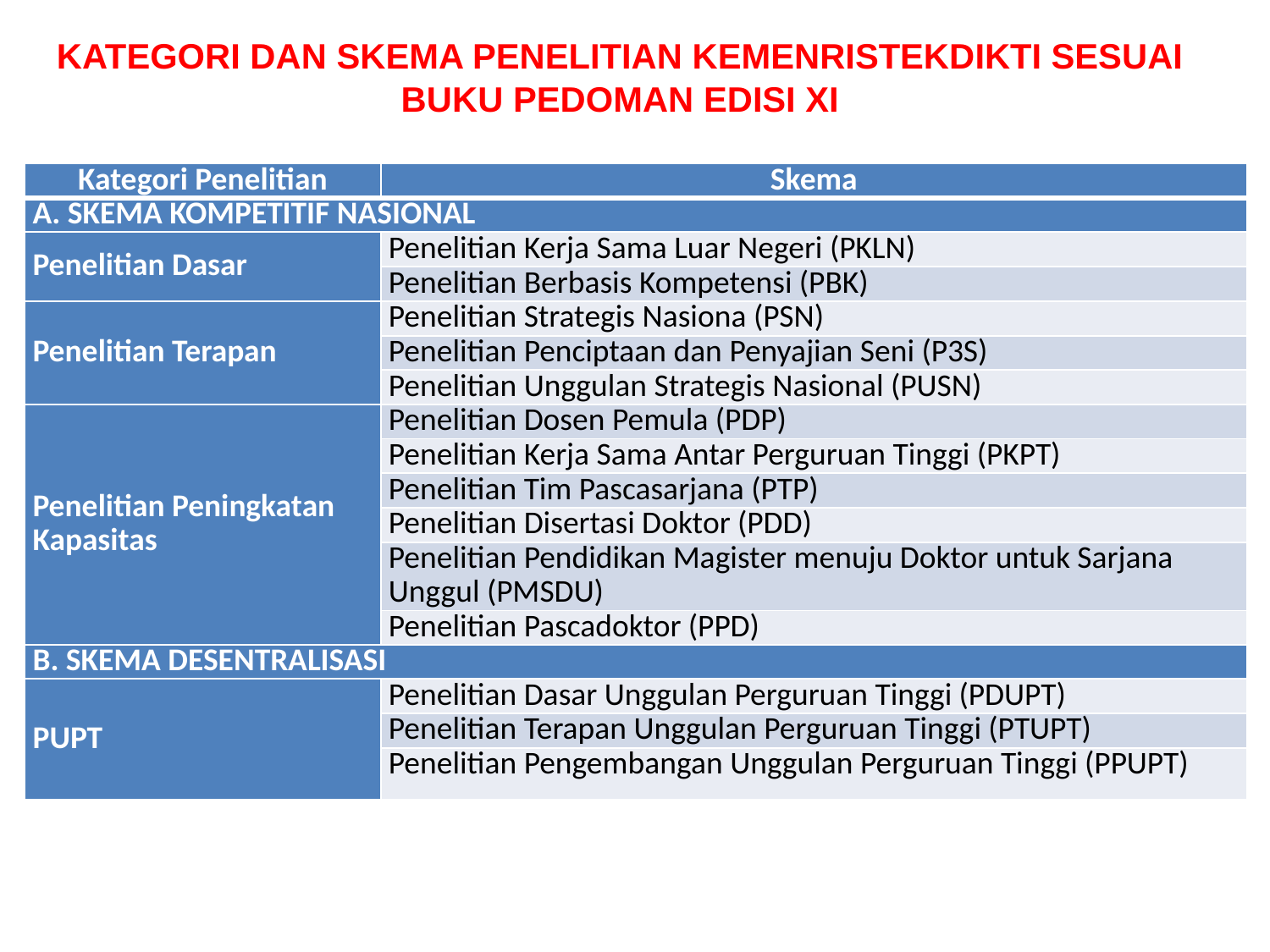

KATEGORI DAN SKEMA PENELITIAN KEMENRISTEKDIKTI SESUAI BUKU PEDOMAN EDISI XI
| Kategori Penelitian | Skema |
| --- | --- |
| A. SKEMA KOMPETITIF NASIONAL |  |
| Penelitian Dasar | Penelitian Kerja Sama Luar Negeri (PKLN) |
|  | Penelitian Berbasis Kompetensi (PBK) |
| Penelitian Terapan | Penelitian Strategis Nasiona (PSN) |
|  | Penelitian Penciptaan dan Penyajian Seni (P3S) |
|  | Penelitian Unggulan Strategis Nasional (PUSN) |
| Penelitian Peningkatan Kapasitas | Penelitian Dosen Pemula (PDP) |
|  | Penelitian Kerja Sama Antar Perguruan Tinggi (PKPT) |
|  | Penelitian Tim Pascasarjana (PTP) |
|  | Penelitian Disertasi Doktor (PDD) |
|  | Penelitian Pendidikan Magister menuju Doktor untuk Sarjana Unggul (PMSDU) |
|  | Penelitian Pascadoktor (PPD) |
| B. SKEMA DESENTRALISASI |  |
| PUPT | Penelitian Dasar Unggulan Perguruan Tinggi (PDUPT) |
|  | Penelitian Terapan Unggulan Perguruan Tinggi (PTUPT) |
|  | Penelitian Pengembangan Unggulan Perguruan Tinggi (PPUPT) |